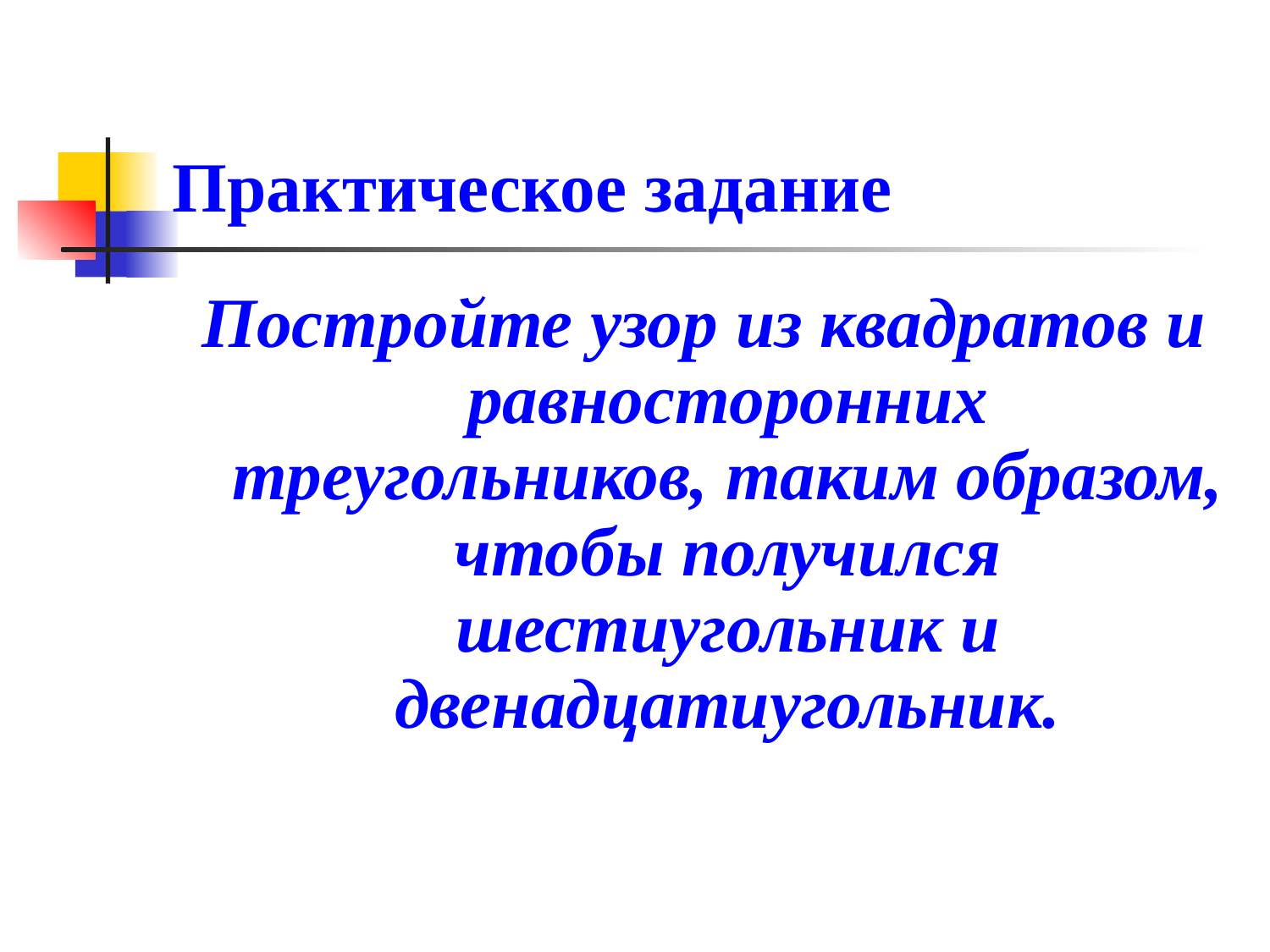

# Практическое задание
Постройте узор из квадратов и равносторонних треугольников, таким образом, чтобы получился шестиугольник и двенадцатиугольник.